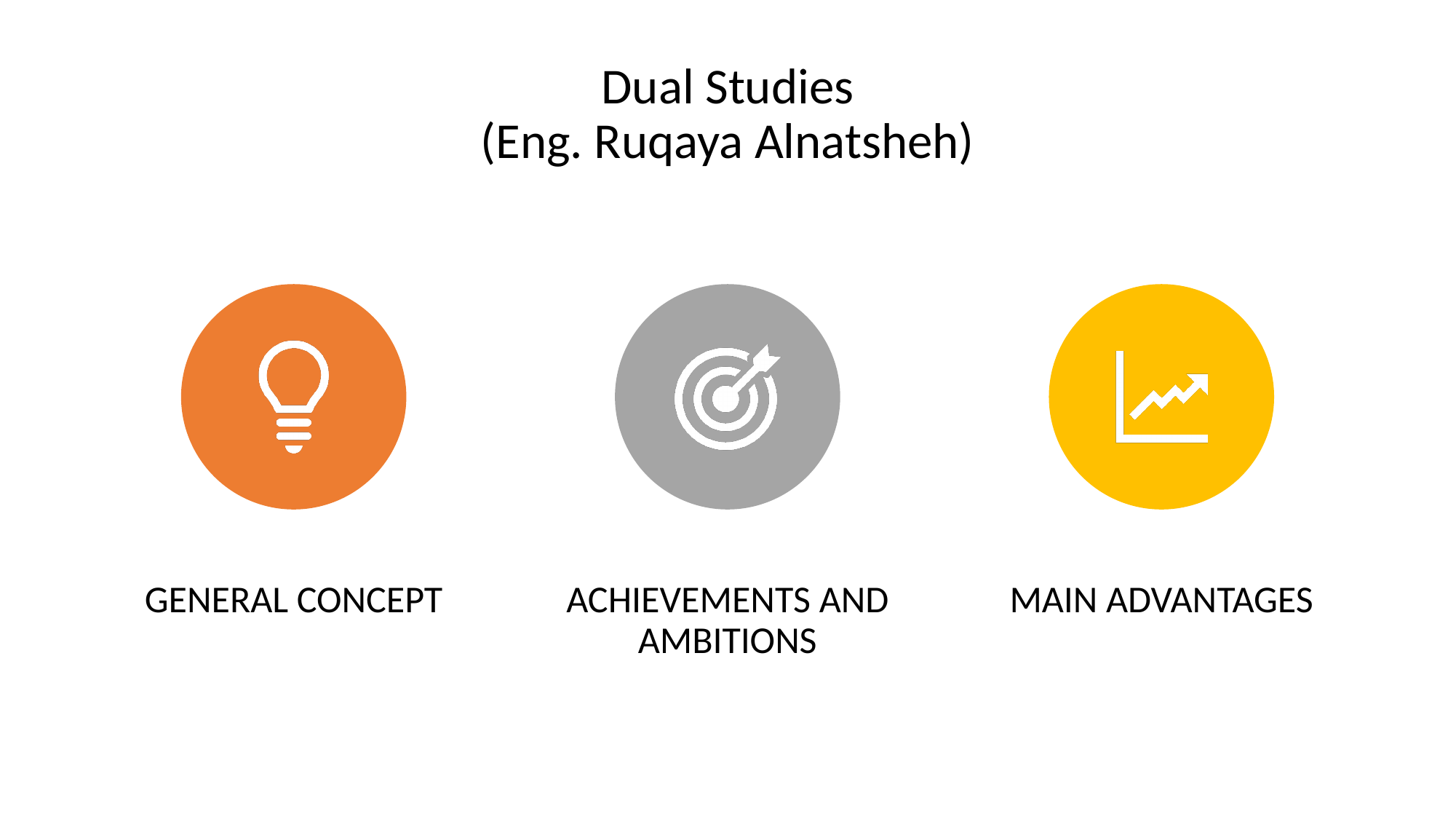

# Dual Studies (Eng. Ruqaya Alnatsheh)
General concept
Achievements and ambitions
main advantages